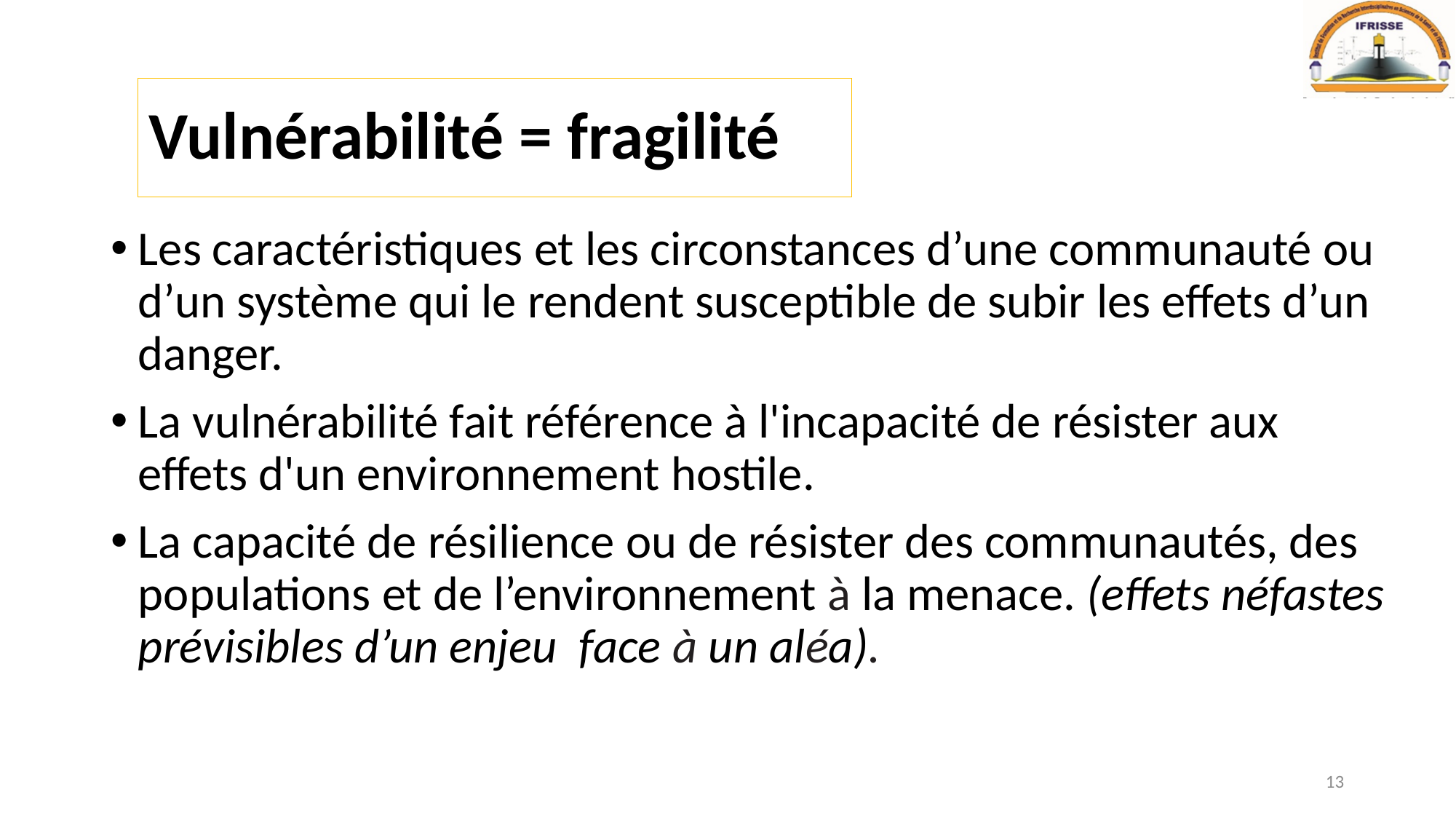

# Vulnérabilité = fragilité
Les caractéristiques et les circonstances d’une communauté ou d’un système qui le rendent susceptible de subir les effets d’un danger.
La vulnérabilité fait référence à l'incapacité de résister aux effets d'un environnement hostile.
La capacité de résilience ou de résister des communautés, des populations et de l’environnement à la menace. (effets néfastes prévisibles d’un enjeu  face à un aléa).
13